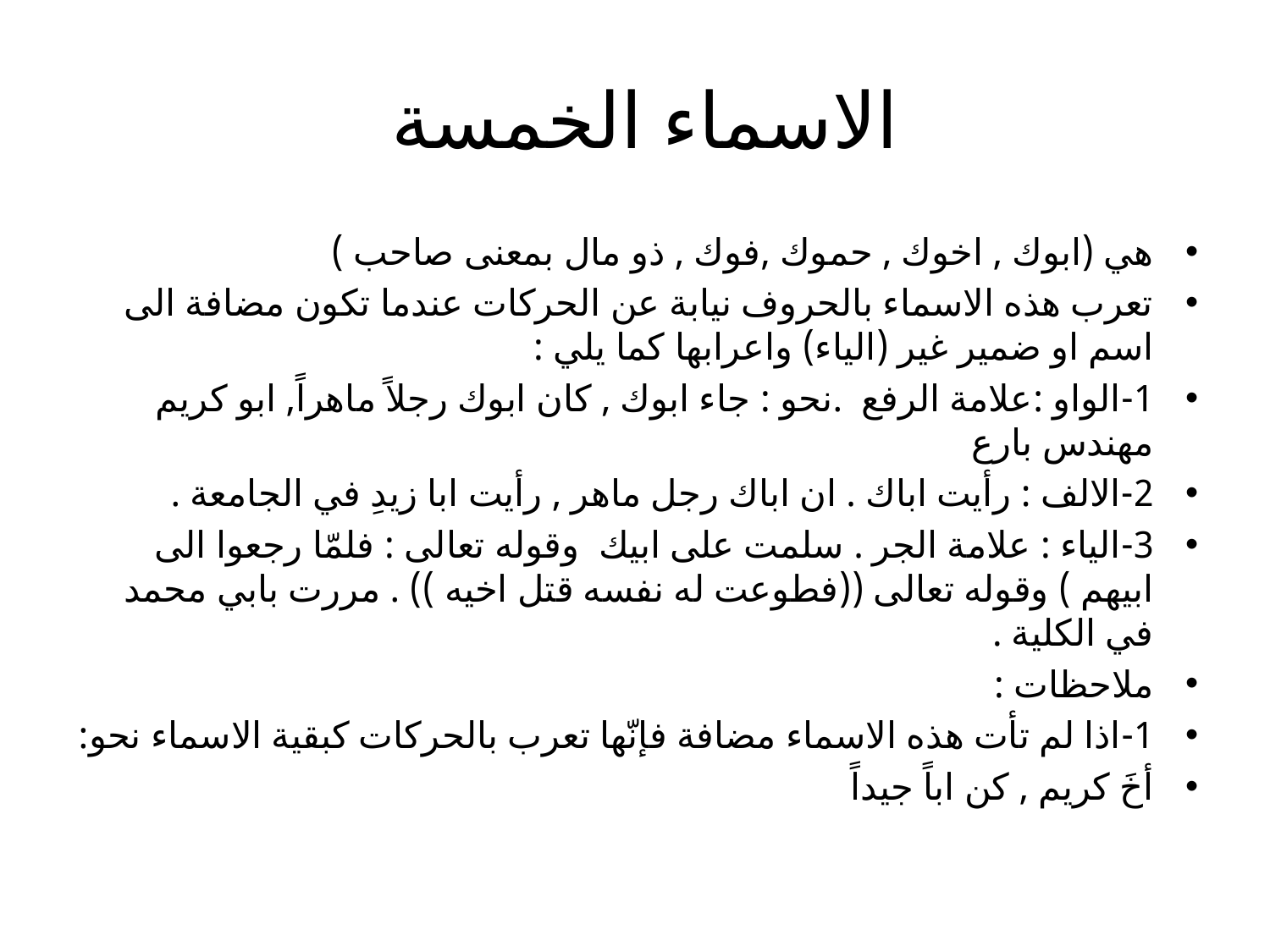

# الاسماء الخمسة
هي (ابوك , اخوك , حموك ,فوك , ذو مال بمعنى صاحب )
تعرب هذه الاسماء بالحروف نيابة عن الحركات عندما تكون مضافة الى اسم او ضمير غير (الياء) واعرابها كما يلي :
1-الواو :علامة الرفع  .نحو : جاء ابوك , كان ابوك رجلاً ماهراً, ابو كريم مهندس بارع
2-الالف : رأيت اباك . ان اباك رجل ماهر , رأيت ابا زيدِ في الجامعة .
3-الياء : علامة الجر . سلمت على ابيك  وقوله تعالى : فلمّا رجعوا الى ابيهم ) وقوله تعالى ((فطوعت له نفسه قتل اخيه )) . مررت بابي محمد في الكلية .
ملاحظات :
1-اذا لم تأت هذه الاسماء مضافة فإنّها تعرب بالحركات كبقية الاسماء نحو:
أخَ كريم , كن اباً جيداً